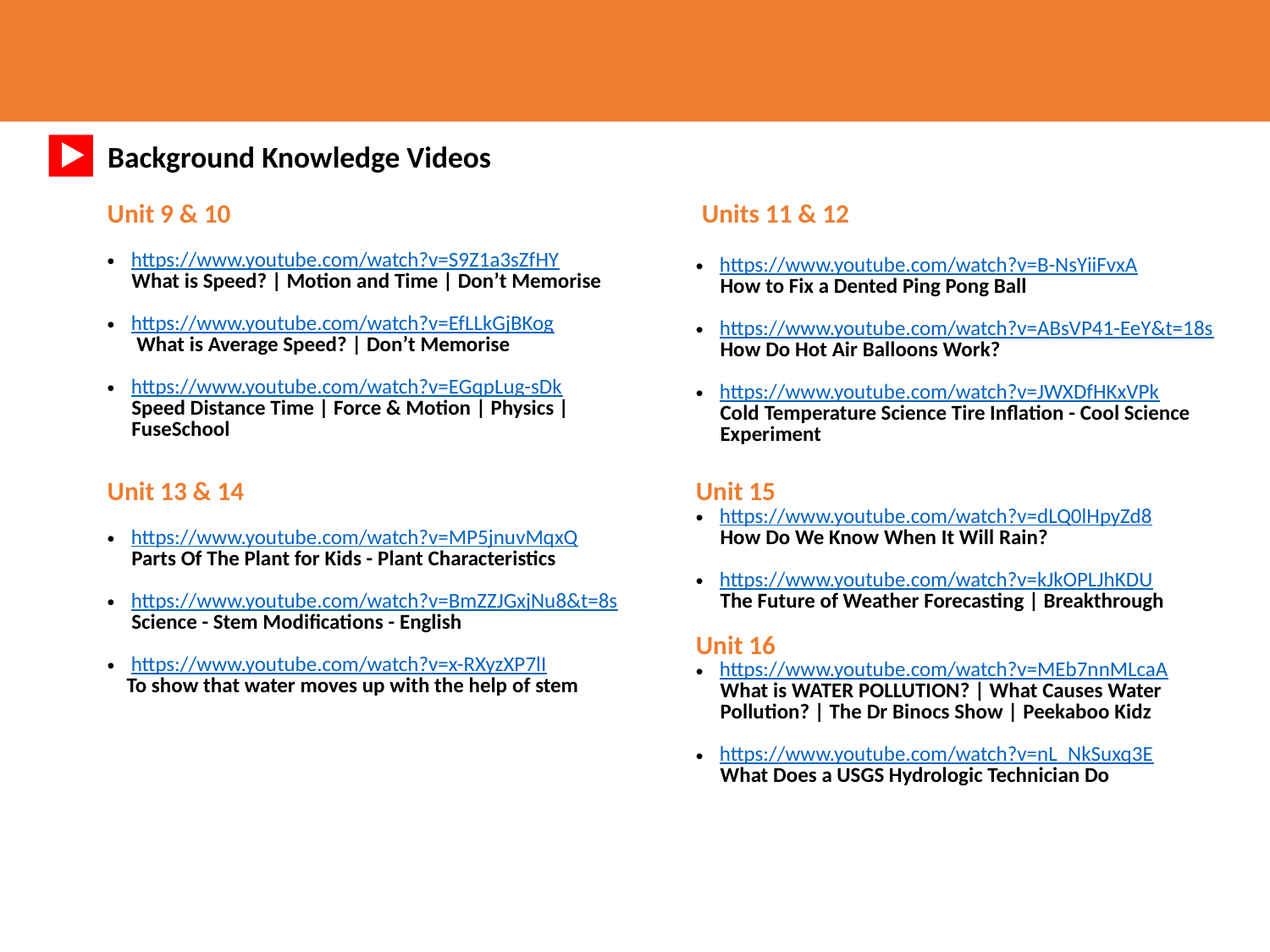

STEAM Reading
Background Knowledge Videos

| Unit 9 & 10 https://www.youtube.com/watch?v=S9Z1a3sZfHY What is Speed? | Motion and Time | Don’t Memorise  https://www.youtube.com/watch?v=EfLLkGjBKog What is Average Speed? | Don’t Memorise  https://www.youtube.com/watch?v=EGqpLug-sDk Speed Distance Time | Force & Motion | Physics | FuseSchool | Units 11 & 12 https://www.youtube.com/watch?v=B-NsYiiFvxA How to Fix a Dented Ping Pong Ball  https://www.youtube.com/watch?v=ABsVP41-EeY&t=18s How Do Hot Air Balloons Work?  https://www.youtube.com/watch?v=JWXDfHKxVPk Cold Temperature Science Tire Inflation - Cool Science Experiment |
| --- | --- |
| Unit 13 & 14 https://www.youtube.com/watch?v=MP5jnuvMqxQ Parts Of The Plant for Kids - Plant Characteristics  https://www.youtube.com/watch?v=BmZZJGxjNu8&t=8s Science - Stem Modifications - English  https://www.youtube.com/watch?v=x-RXyzXP7lI To show that water moves up with the help of stem | Unit 15 https://www.youtube.com/watch?v=dLQ0lHpyZd8 How Do We Know When It Will Rain?    https://www.youtube.com/watch?v=kJkOPLJhKDU The Future of Weather Forecasting | Breakthrough  Unit 16 https://www.youtube.com/watch?v=MEb7nnMLcaA What is WATER POLLUTION? | What Causes Water Pollution? | The Dr Binocs Show | Peekaboo Kidz  https://www.youtube.com/watch?v=nL\_NkSuxq3E What Does a USGS Hydrologic Technician Do |